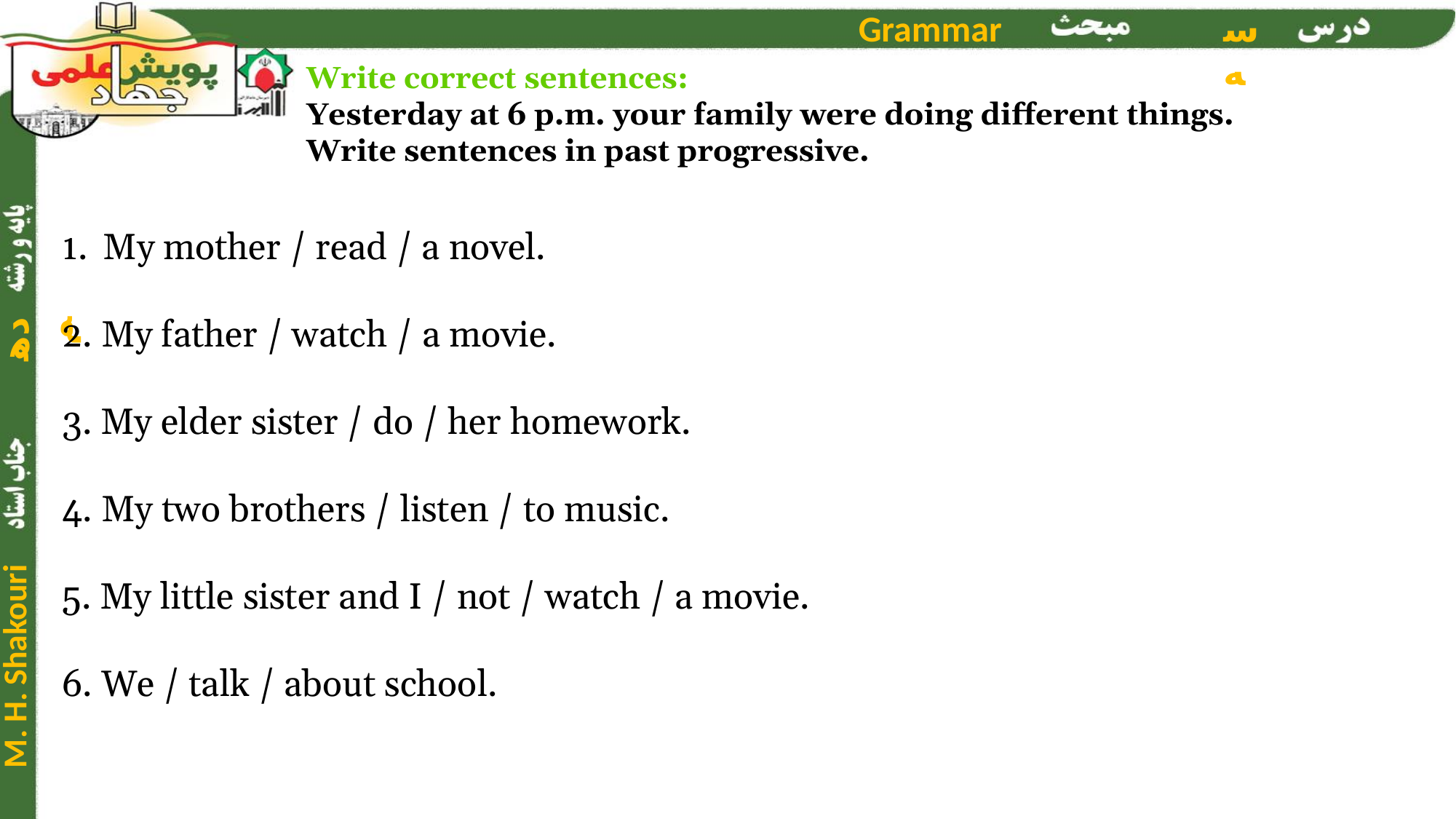

Write correct sentences:
Yesterday at 6 p.m. your family were doing different things. Write sentences in past progressive.

My mother / read / a novel.

2. My father / watch / a movie.

3. My elder sister / do / her homework.

4. My two brothers / listen / to music.

5. My little sister and I / not / watch / a movie.

6. We / talk / about school.